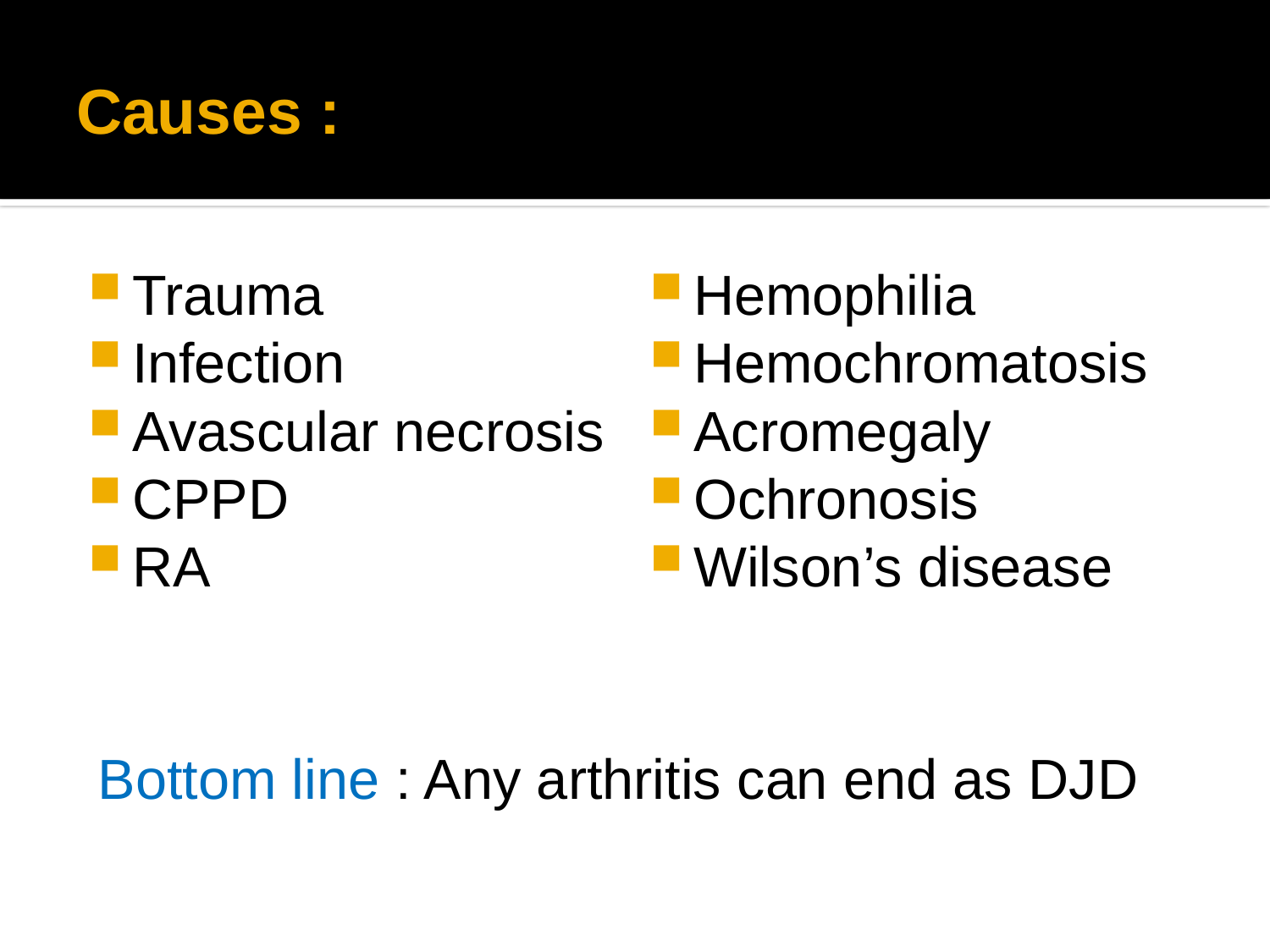

# Causes :
Trauma
Infection
Avascular necrosis
CPPD
RA

Hemophilia
Hemochromatosis
Acromegaly
Ochronosis
Wilson’s disease
Bottom line : Any arthritis can end as DJD